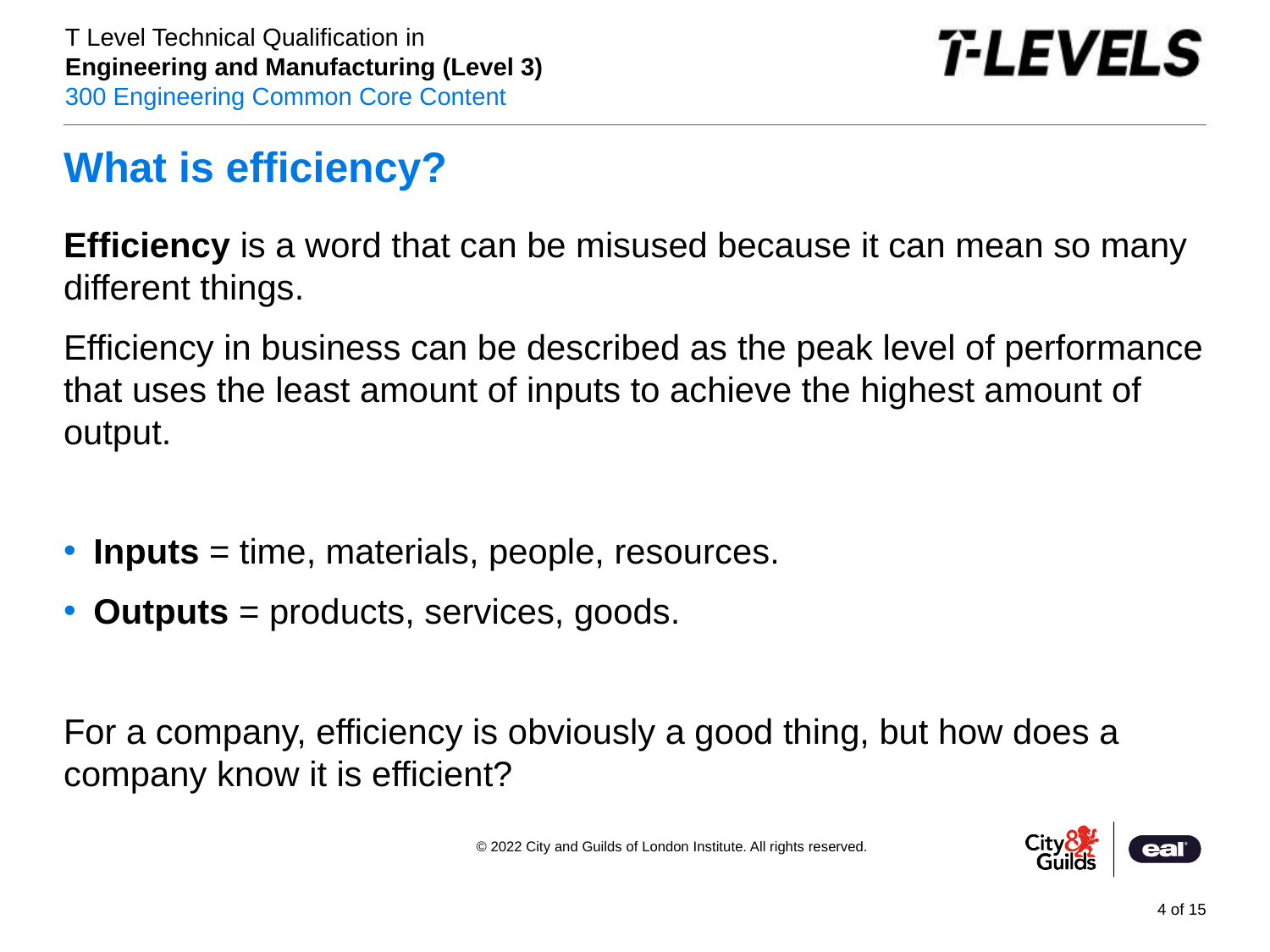

# What is efficiency?
Efficiency is a word that can be misused because it can mean so many different things.
Efficiency in business can be described as the peak level of performance that uses the least amount of inputs to achieve the highest amount of output.

Inputs = time, materials, people, resources.
Outputs = products, services, goods.

For a company, efficiency is obviously a good thing, but how does a company know it is efficient?